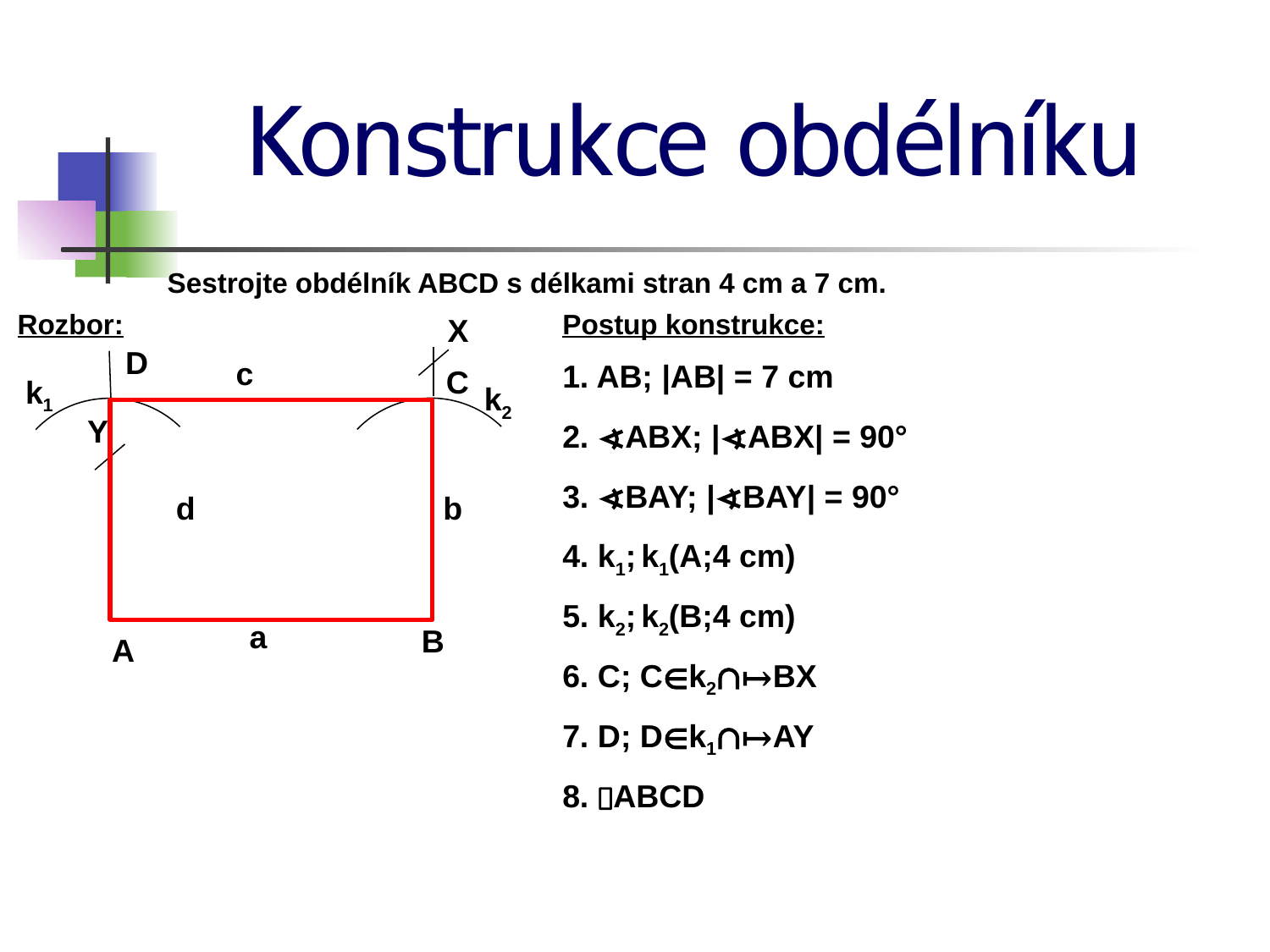

Konstrukce obdélníku
Sestrojte obdélník ABCD s délkami stran 4 cm a 7 cm.
Rozbor:
Postup konstrukce:
X
D
c
1. AB; |AB| = 7 cm
C
k1
k2

Y
2. ∢ABX; |∢ABX| = 90°
3. ∢BAY; |∢BAY| = 90°
d
b
4. k1; k1(A;4 cm)
5. k2; k2(B;4 cm)
a
B
A
6. C; C∈k2∩↦BX
7. D; D∈k1∩↦AY
8. ⌷ABCD